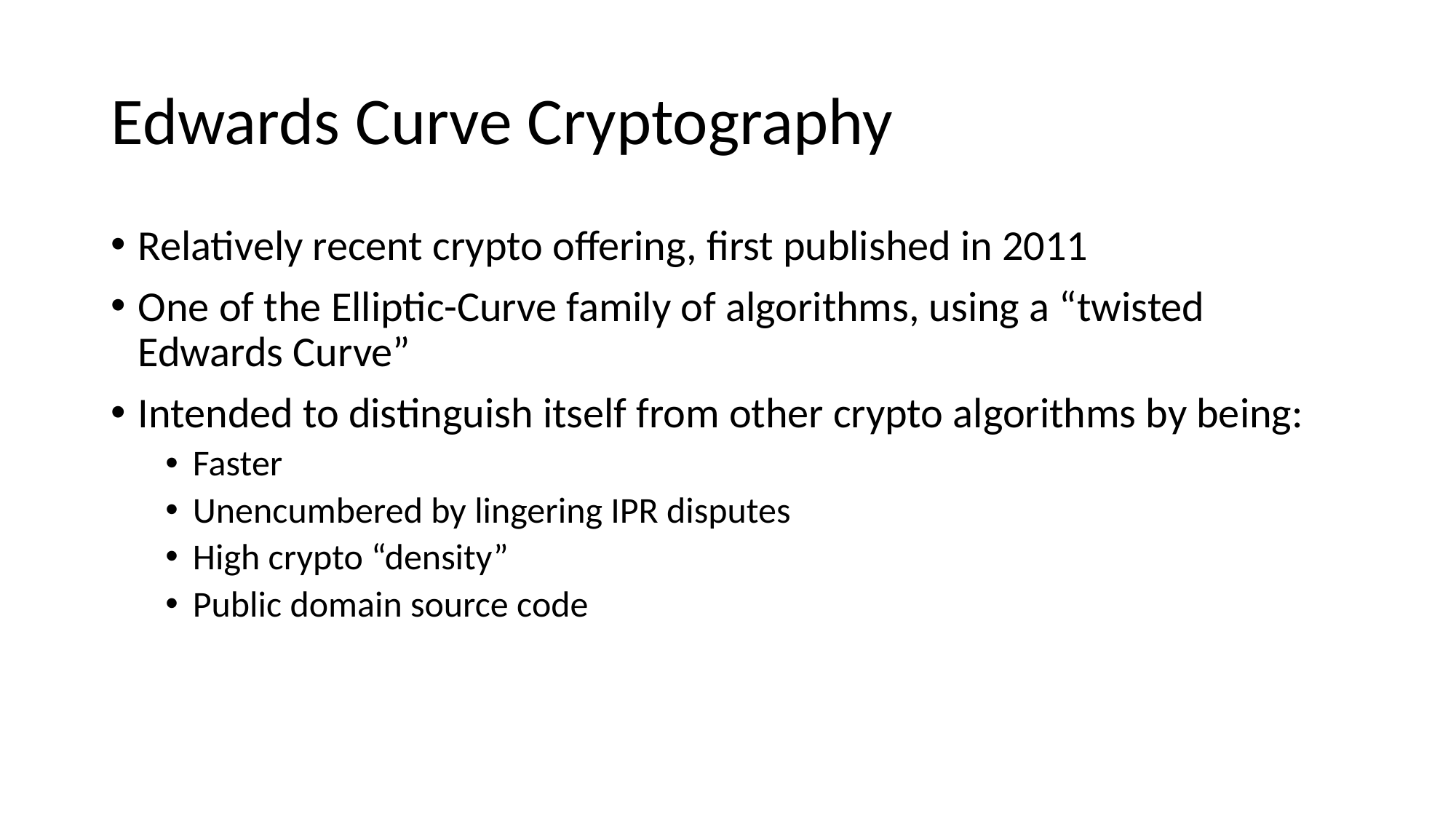

# Edwards Curve Cryptography
Relatively recent crypto offering, first published in 2011
One of the Elliptic-Curve family of algorithms, using a “twisted Edwards Curve”
Intended to distinguish itself from other crypto algorithms by being:
Faster
Unencumbered by lingering IPR disputes
High crypto “density”
Public domain source code